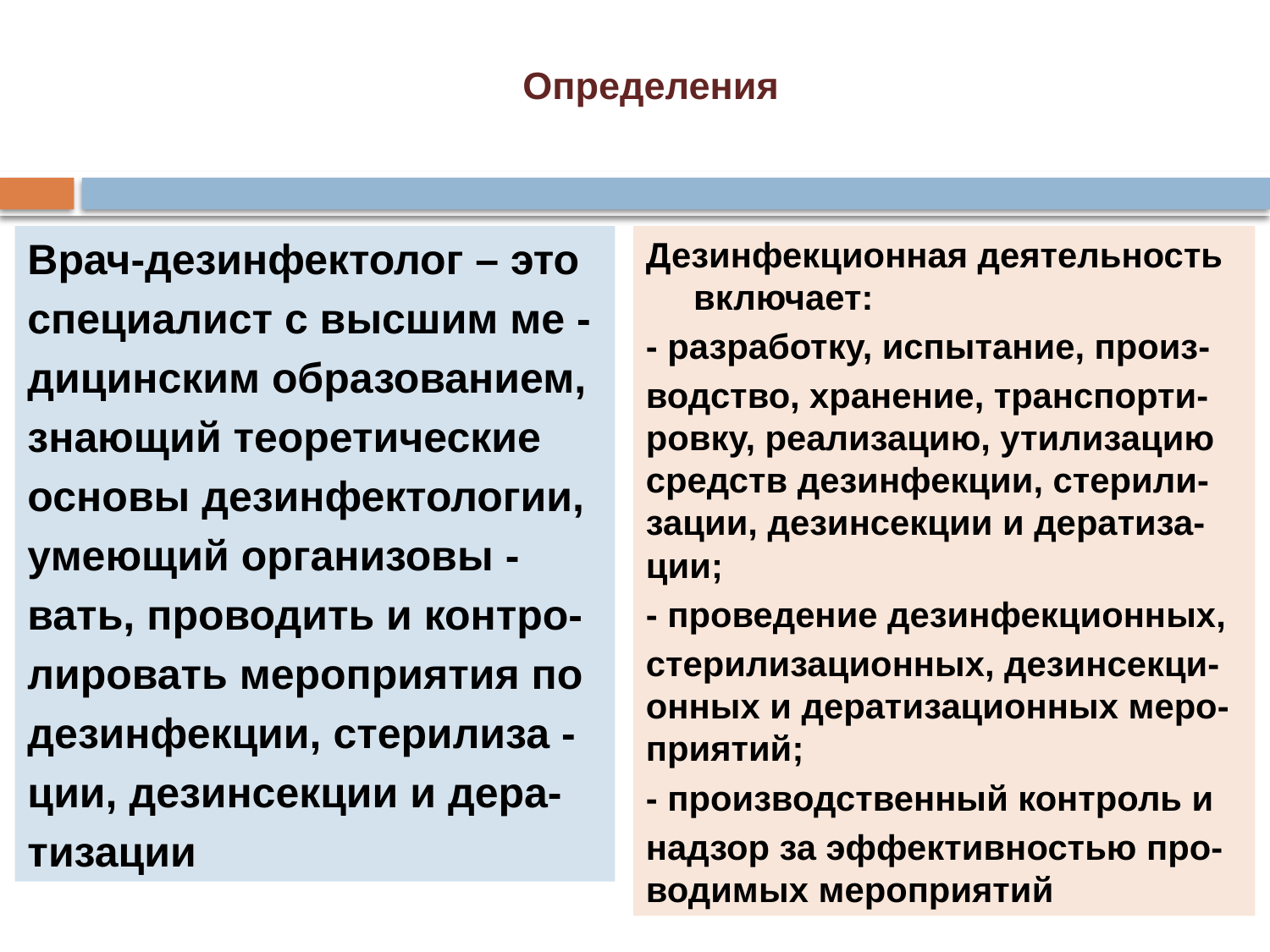

# Определения
Врач-дезинфектолог – это
специалист с высшим ме -
дицинским образованием,
знающий теоретические
основы дезинфектологии,
умеющий организовы -
вать, проводить и контро-
лировать мероприятия по
дезинфекции, стерилиза -
ции, дезинсекции и дера-
тизации
Дезинфекционная деятельность включает:
- разработку, испытание, произ-
водство, хранение, транспорти-ровку, реализацию, утилизацию средств дезинфекции, стерили-зации, дезинсекции и дератиза-ции;
- проведение дезинфекционных,
стерилизационных, дезинсекци-онных и дератизационных меро-приятий;
- производственный контроль и
надзор за эффективностью про-водимых мероприятий